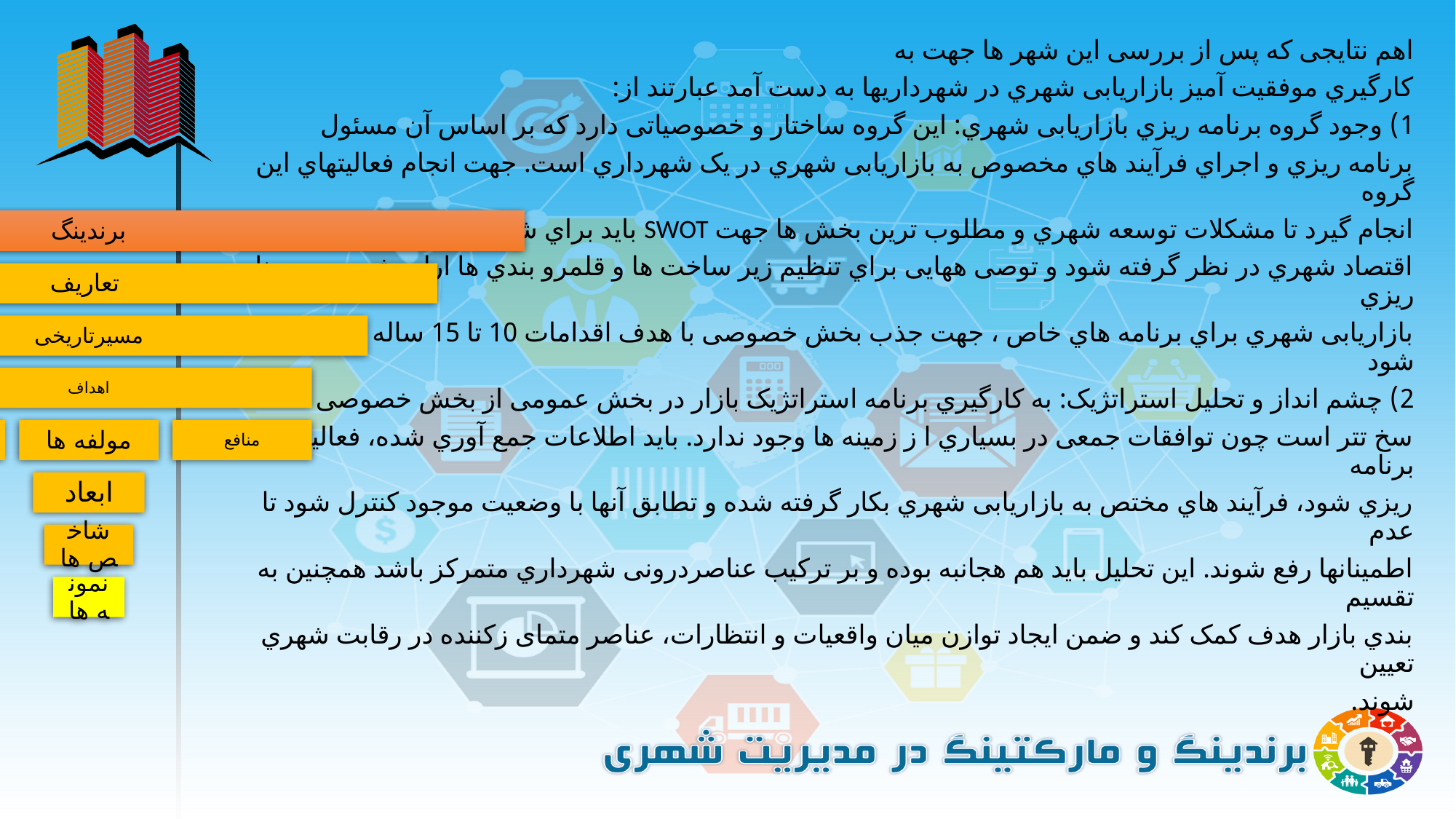

اهم نتایجی که پس از بررسی این شهر ها جهت به
کارگیري موفقیت آمیز بازاریابی شهري در شهرداريها به دست آمد عبارتند از:
1) وجود گروه برنامه ریزي بازاریابی شهري: این گروه ساختار و خصوصیاتی دارد که بر اساس آن مسئول
برنامه ریزي و اجراي فرآیند هاي مخصوص به بازاریابی شهري در یک شهرداري است. جهت انجام فعالیتهاي این گروه
انجام گیرد تا مشکلات توسعه شهري و مطلوب ترین بخش ها جهت SWOT باید براي شهر به لحاظ بازاریابی تحلیل
اقتصاد شهري در نظر گرفته شود و توصی ههایی براي تنظیم زیر ساخت ها و قلمرو بندي ها ارایه شده و به برنامه ریزي
بازاریابی شهري براي برنامه هاي خاص ، جهت جذب بخش خصوصی با هدف اقدامات 10 تا 15 ساله آینده کمک شود
2) چشم انداز و تحلیل استراتژیک: به کارگیري برنامه استراتژیک بازار در بخش عمومی از بخش خصوصی
سخ تتر است چون توافقات جمعی در بسیاري ا ز زمینه ها وجود ندارد. باید اطلاعات جمع آوري شده، فعالیت ها برنامه
ریزي شود، فرآیند هاي مختص به بازاریابی شهري بکار گرفته شده و تطابق آنها با وضعیت موجود کنترل شود تا عدم
اطمینانها رفع شوند. این تحلیل باید هم هجانبه بوده و بر ترکیب عناصردرونی شهرداري متمرکز باشد همچنین به تقسیم
بندي بازار هدف کمک کند و ضمن ایجاد توازن میان واقعیات و انتظارات، عناصر متمای زکننده در رقابت شهري تعیین
شوند.
برندینگ
تعاریف
مسیرتاریخی
اهداف
مولفه ها
منافع
ابعاد
شاخص ها
نمونه ها